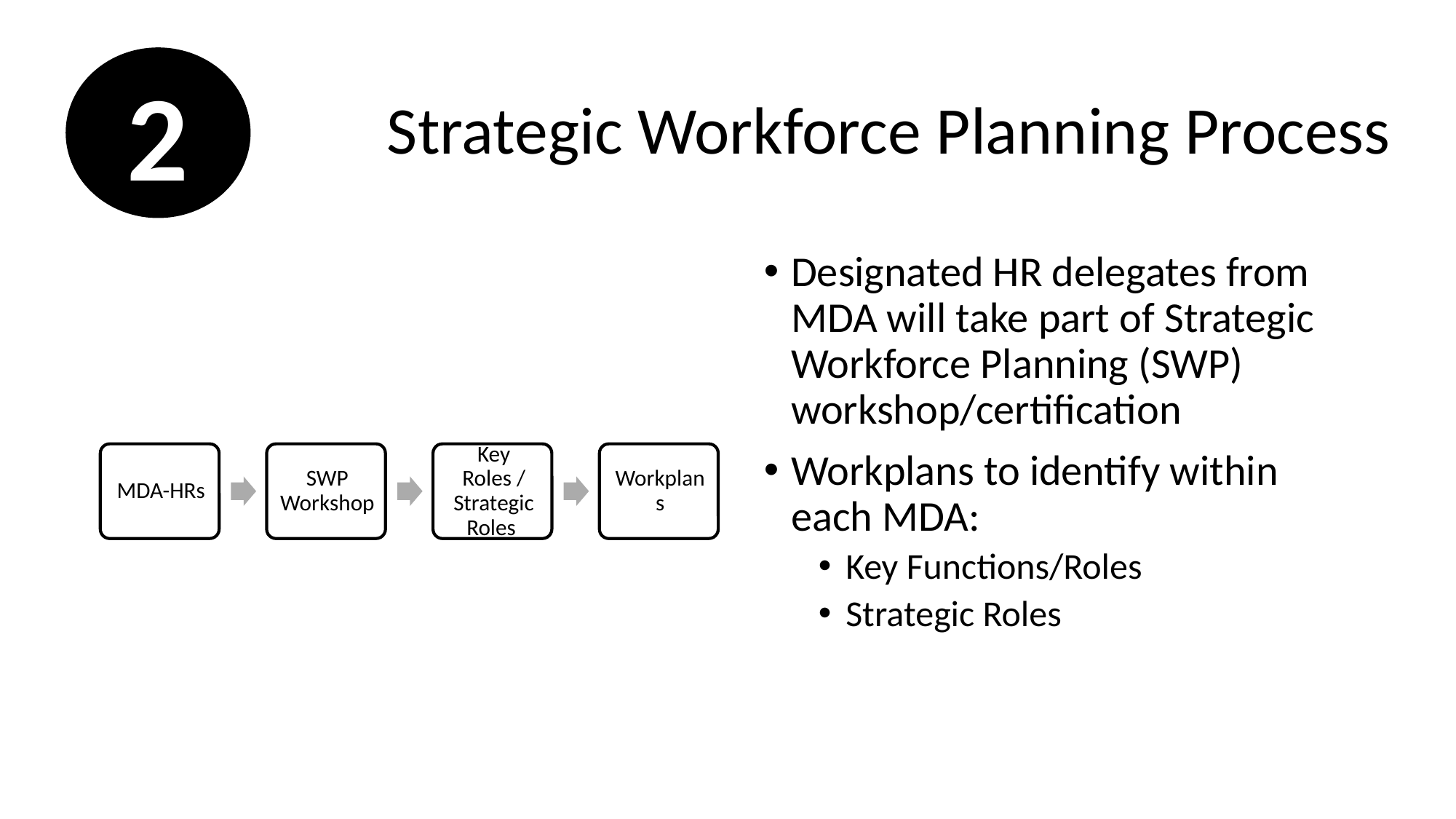

2
# Strategic Workforce Planning Process
Designated HR delegates from  MDA will take part of Strategic Workforce Planning (SWP) workshop/certification
Workplans to identify within each MDA:
Key Functions/Roles
Strategic Roles
MDA-HRs

SWP Workshop

Key Roles / Strategic Roles

Workplans